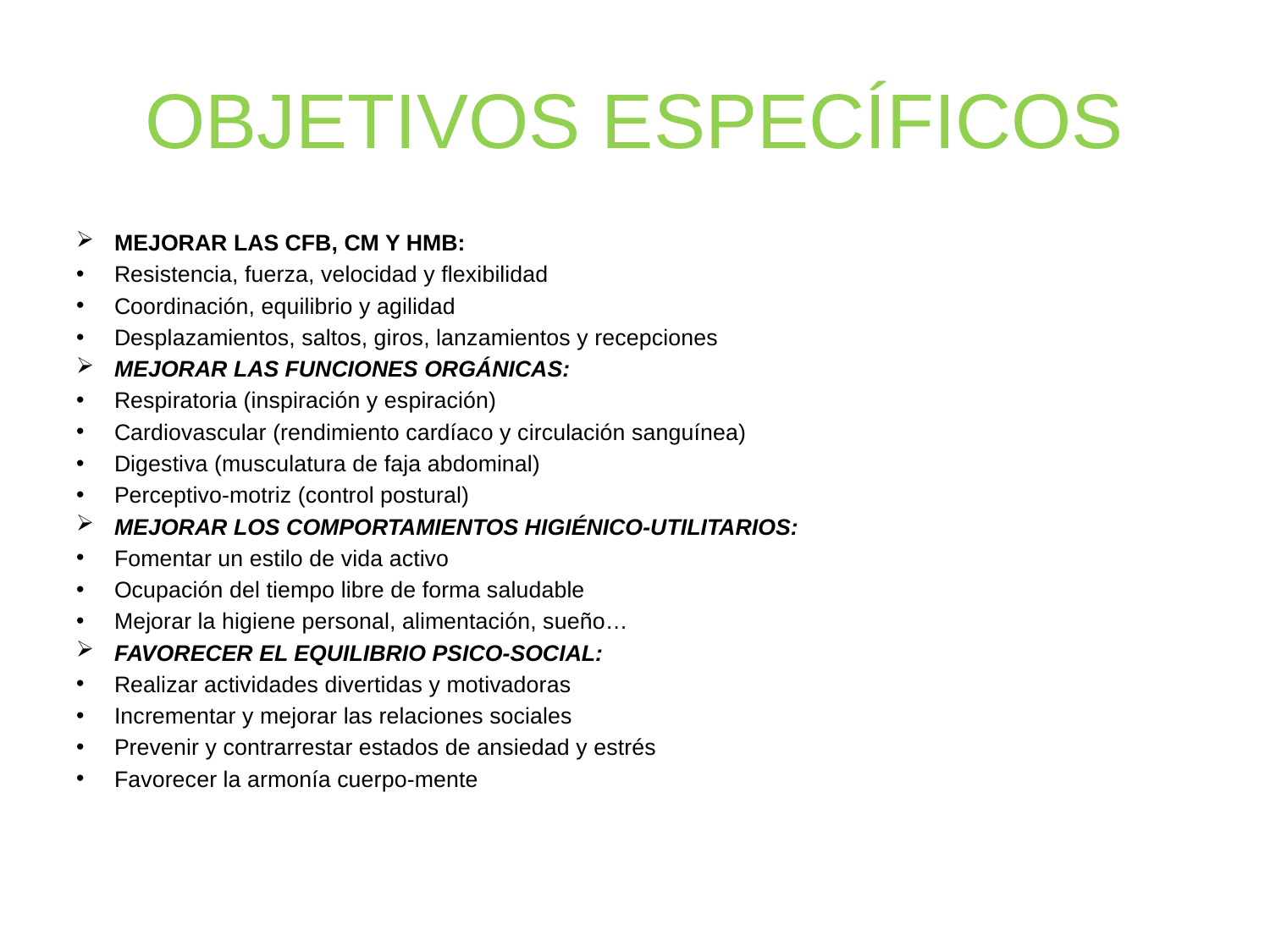

# OBJETIVOS ESPECÍFICOS
MEJORAR LAS CFB, CM Y HMB:
Resistencia, fuerza, velocidad y flexibilidad
Coordinación, equilibrio y agilidad
Desplazamientos, saltos, giros, lanzamientos y recepciones
MEJORAR LAS FUNCIONES ORGÁNICAS:
Respiratoria (inspiración y espiración)
Cardiovascular (rendimiento cardíaco y circulación sanguínea)
Digestiva (musculatura de faja abdominal)
Perceptivo-motriz (control postural)
MEJORAR LOS COMPORTAMIENTOS HIGIÉNICO-UTILITARIOS:
Fomentar un estilo de vida activo
Ocupación del tiempo libre de forma saludable
Mejorar la higiene personal, alimentación, sueño…
FAVORECER EL EQUILIBRIO PSICO-SOCIAL:
Realizar actividades divertidas y motivadoras
Incrementar y mejorar las relaciones sociales
Prevenir y contrarrestar estados de ansiedad y estrés
Favorecer la armonía cuerpo-mente